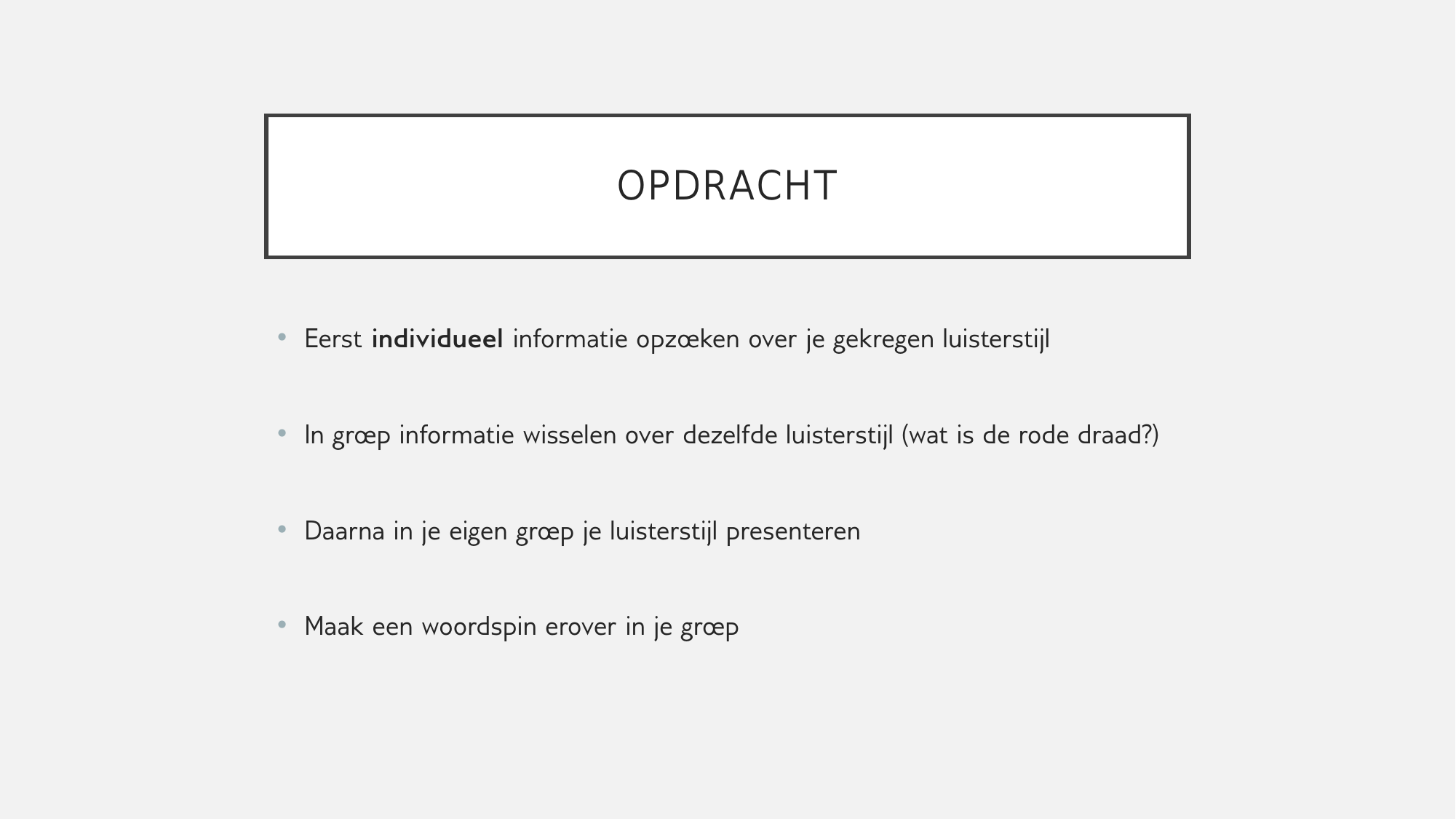

# Opdracht
Eerst individueel informatie opzoeken over je gekregen luisterstijl

In groep informatie wisselen over dezelfde luisterstijl (wat is de rode draad?)

Daarna in je eigen groep je luisterstijl presenteren

Maak een woordspin erover in je groep